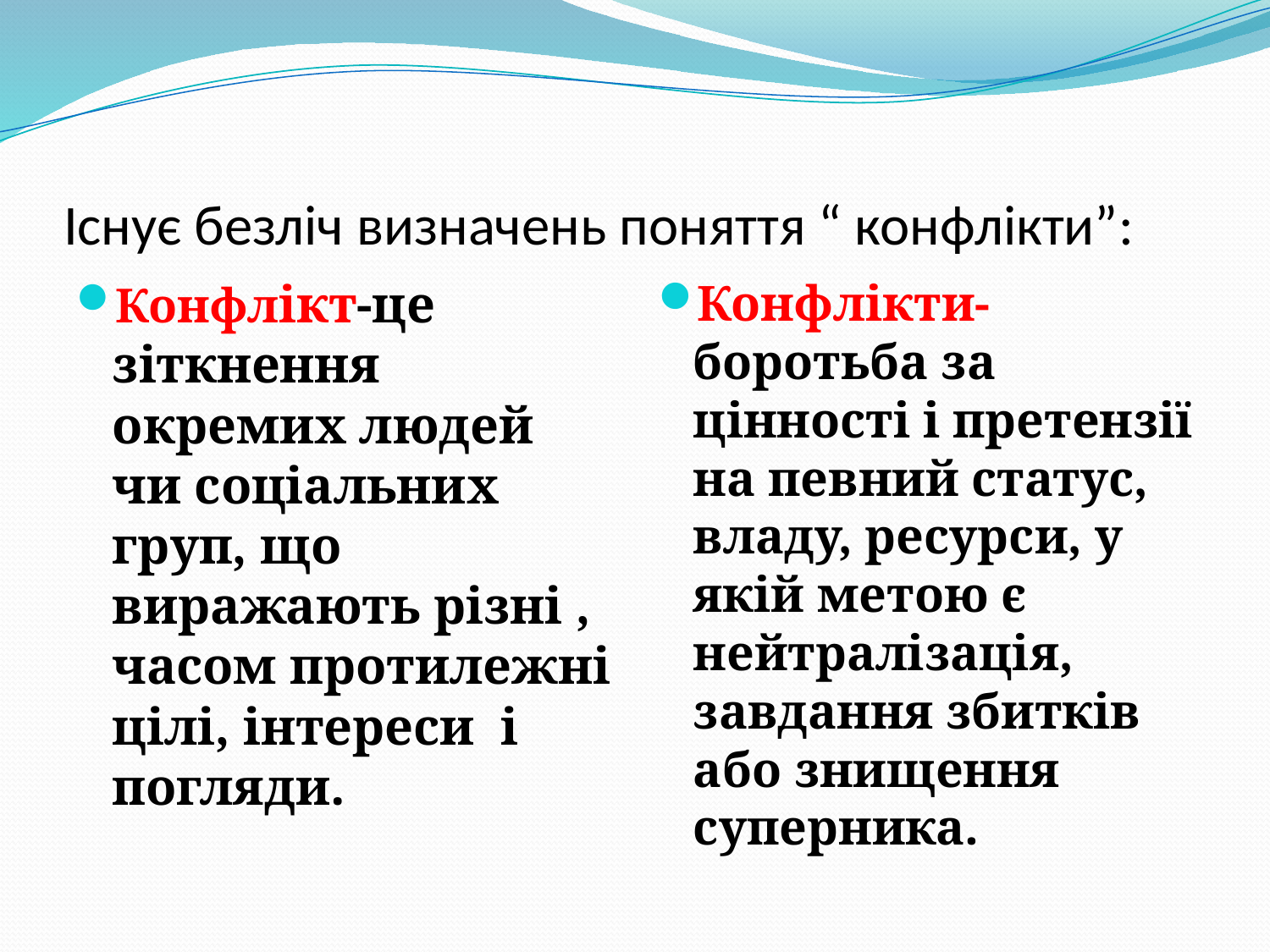

# Існує безліч визначень поняття “ конфлікти”:
Конфлікт-це зіткнення окремих людей чи cоціальних    груп, що виражають різні , часом протилежні цілі, інтереси  і погляди.
Конфлікти-боротьба за цінності і претензії на певний статус, владу, ресурси, у якій метою є нейтралізація, завдання збитків  або знищення суперника.